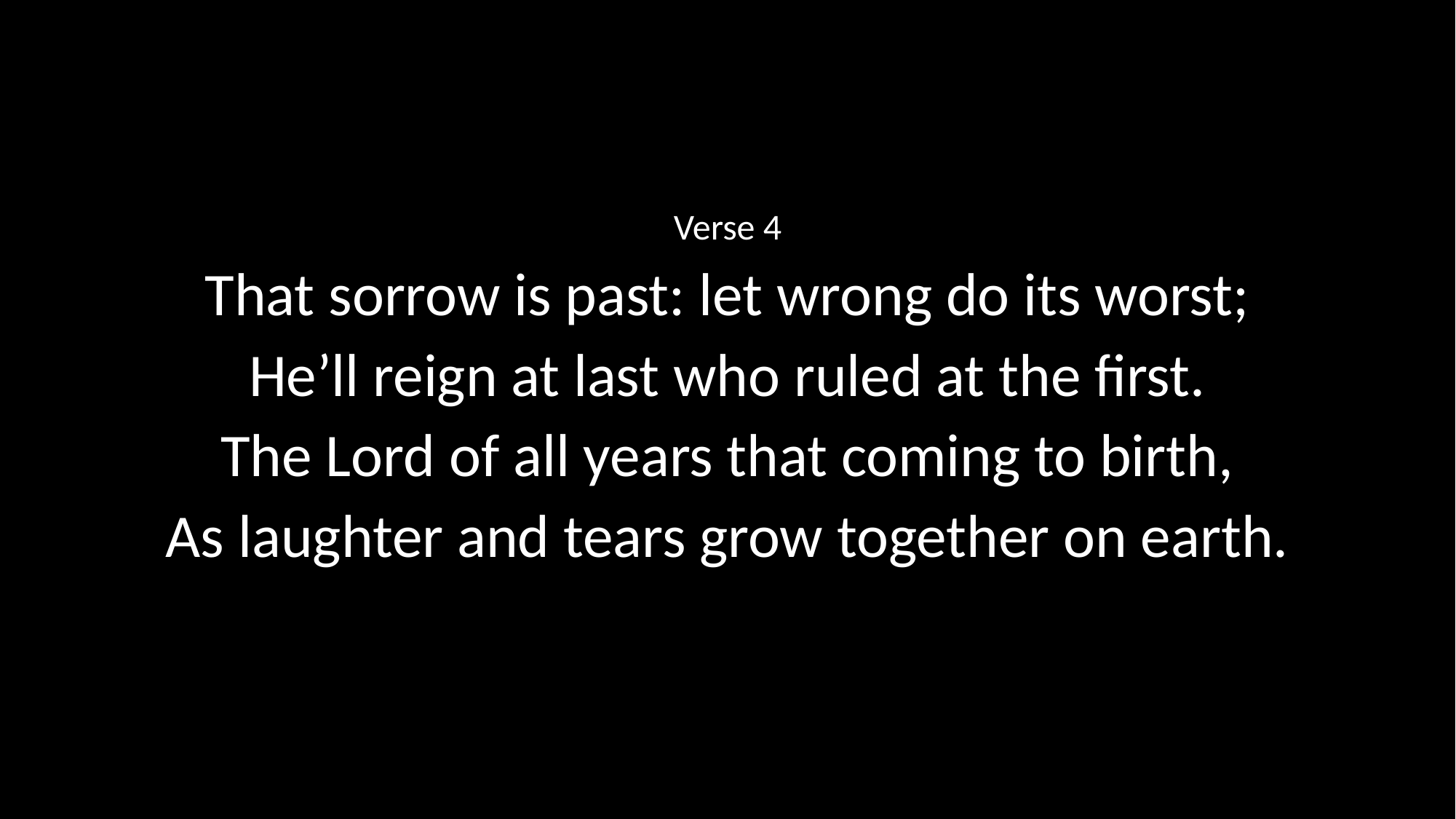

Verse 4
That sorrow is past: let wrong do its worst;
He’ll reign at last who ruled at the first.
The Lord of all years that coming to birth,
As laughter and tears grow together on earth.